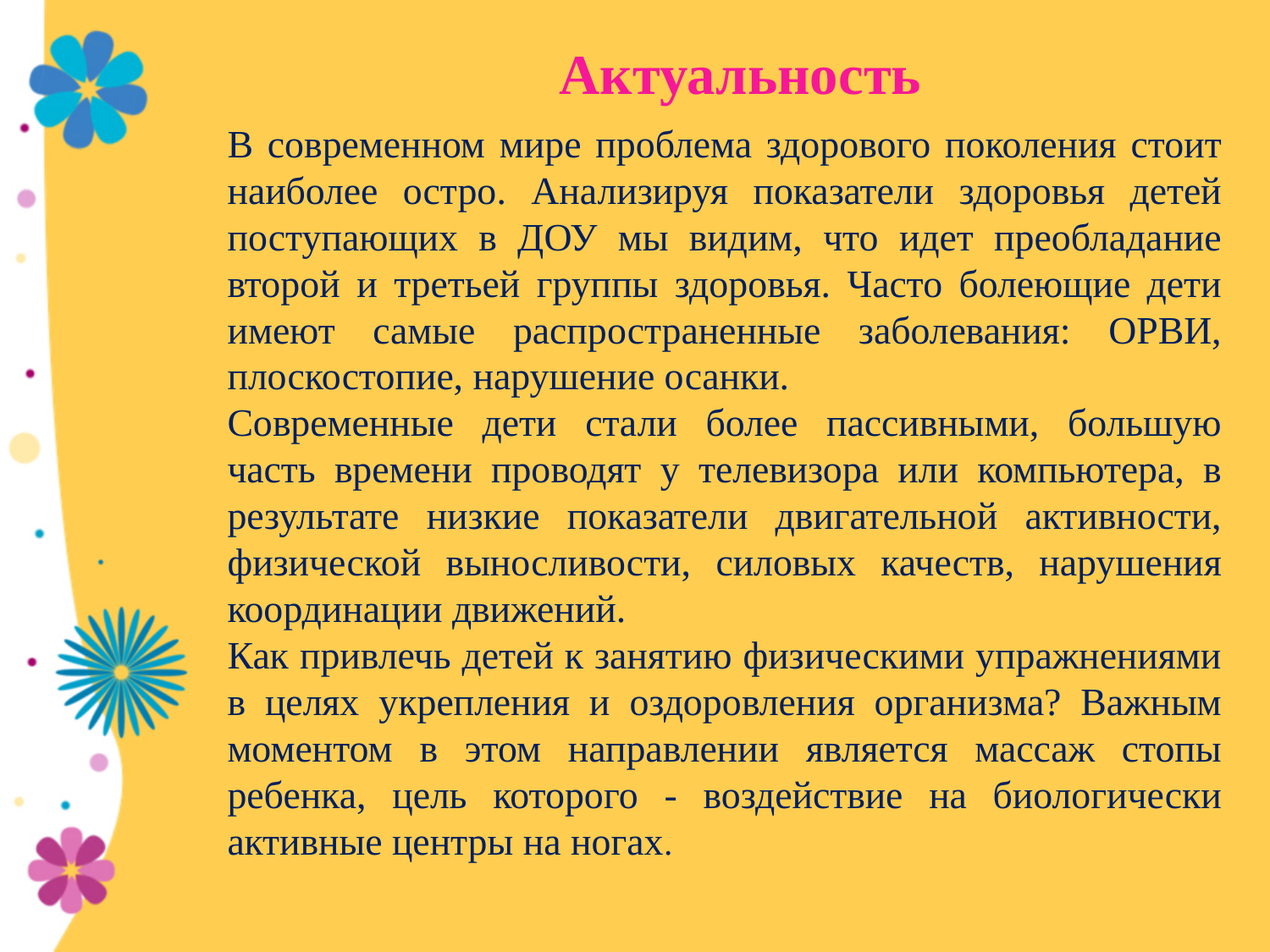

Актуальность
В современном мире проблема здорового поколения стоит наиболее остро. Анализируя показатели здоровья детей поступающих в ДОУ мы видим, что идет преобладание второй и третьей группы здоровья. Часто болеющие дети имеют самые распространенные заболевания: ОРВИ, плоскостопие, нарушение осанки.
Современные дети стали более пассивными, большую часть времени проводят у телевизора или компьютера, в результате низкие показатели двигательной активности, физической выносливости, силовых качеств, нарушения координации движений.
Как привлечь детей к занятию физическими упражнениями в целях укрепления и оздоровления организма? Важным моментом в этом направлении является массаж стопы ребенка, цель которого - воздействие на биологически активные центры на ногах.